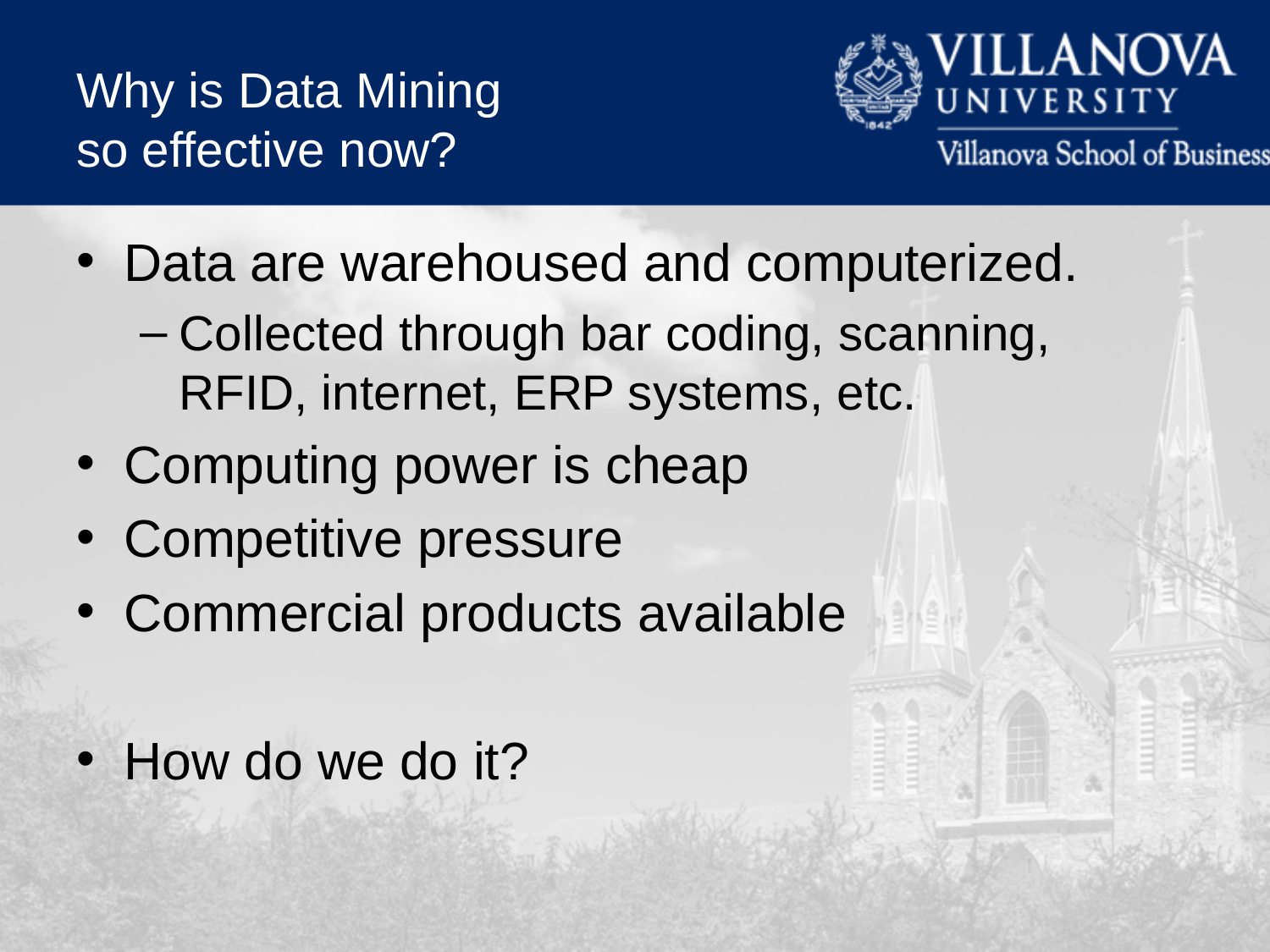

# Why is Data Mining so effective now?
Data are warehoused and computerized.
Collected through bar coding, scanning, RFID, internet, ERP systems, etc.
Computing power is cheap
Competitive pressure
Commercial products available

How do we do it?